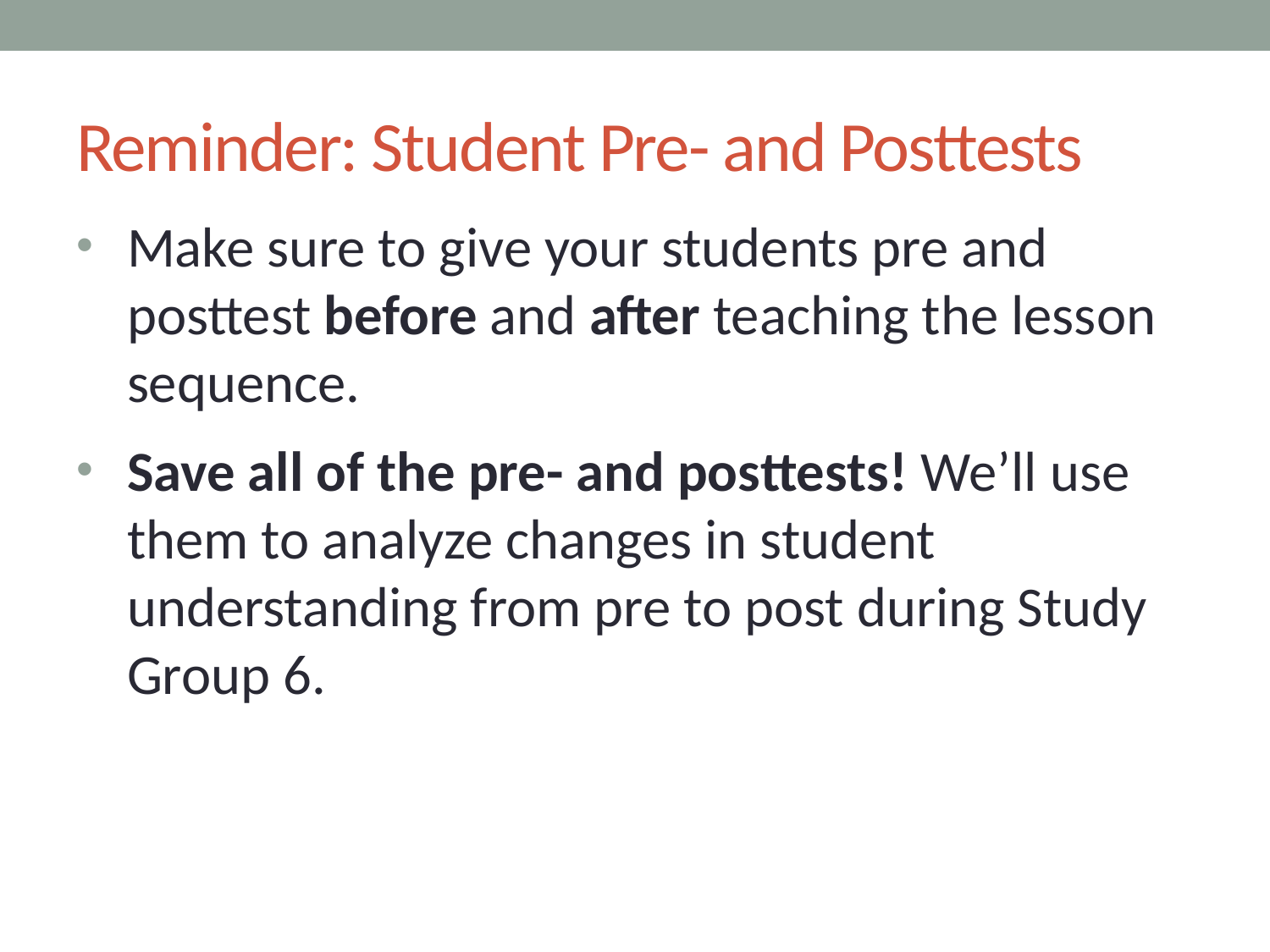

# Reminder: Student Pre- and Posttests
Make sure to give your students pre and posttest before and after teaching the lesson sequence.
Save all of the pre- and posttests! We’ll use them to analyze changes in student understanding from pre to post during Study Group 6.